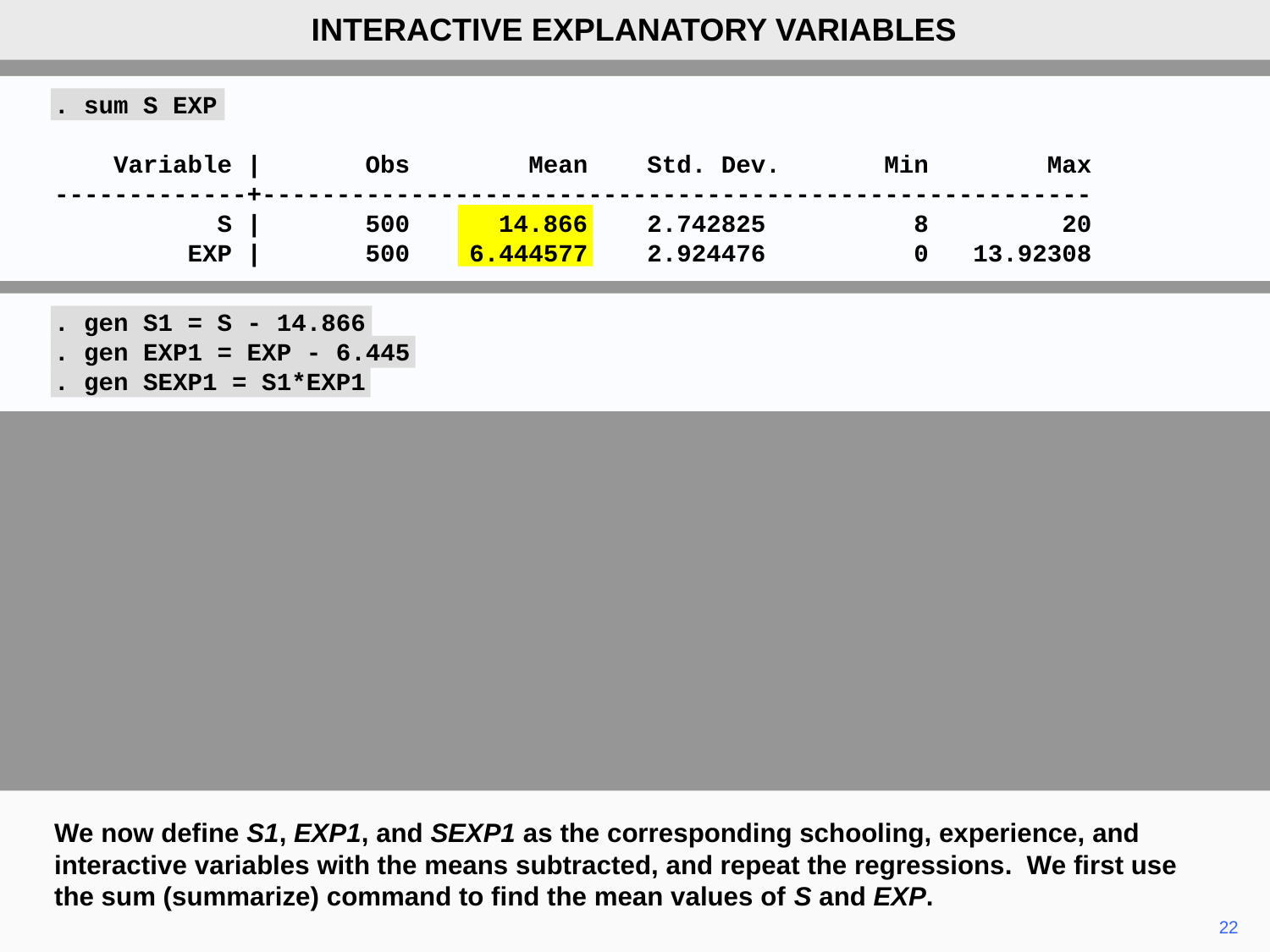

INTERACTIVE EXPLANATORY VARIABLES

. sum S EXP

    Variable |       Obs        Mean    Std. Dev.       Min        Max
-------------+--------------------------------------------------------
           S |       500      14.866    2.742825          8         20
         EXP |       500    6.444577    2.924476          0   13.92308

. gen S1 = S - 14.866
. gen EXP1 = EXP - 6.445
. gen SEXP1 = S1*EXP1

We now define S1, EXP1, and SEXP1 as the corresponding schooling, experience, and interactive variables with the means subtracted, and repeat the regressions.  We first use the sum (summarize) command to find the mean values of S and EXP.
22